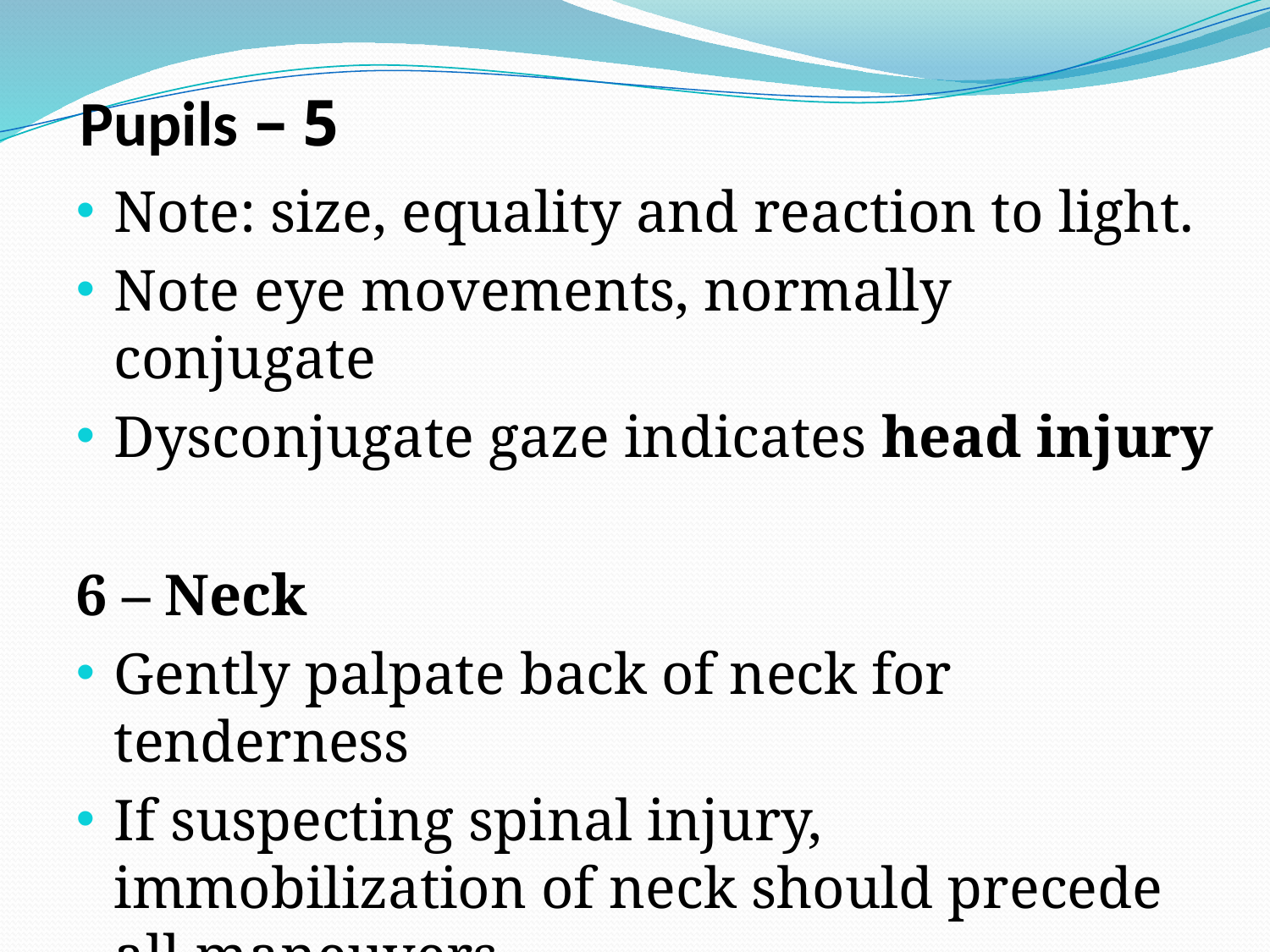

# 5 – Pupils
Note: size, equality and reaction to light.
Note eye movements, normally conjugate
Dysconjugate gaze indicates head injury

6 – Neck
Gently palpate back of neck for tenderness
If suspecting spinal injury, immobilization of neck should precede all maneuvers.